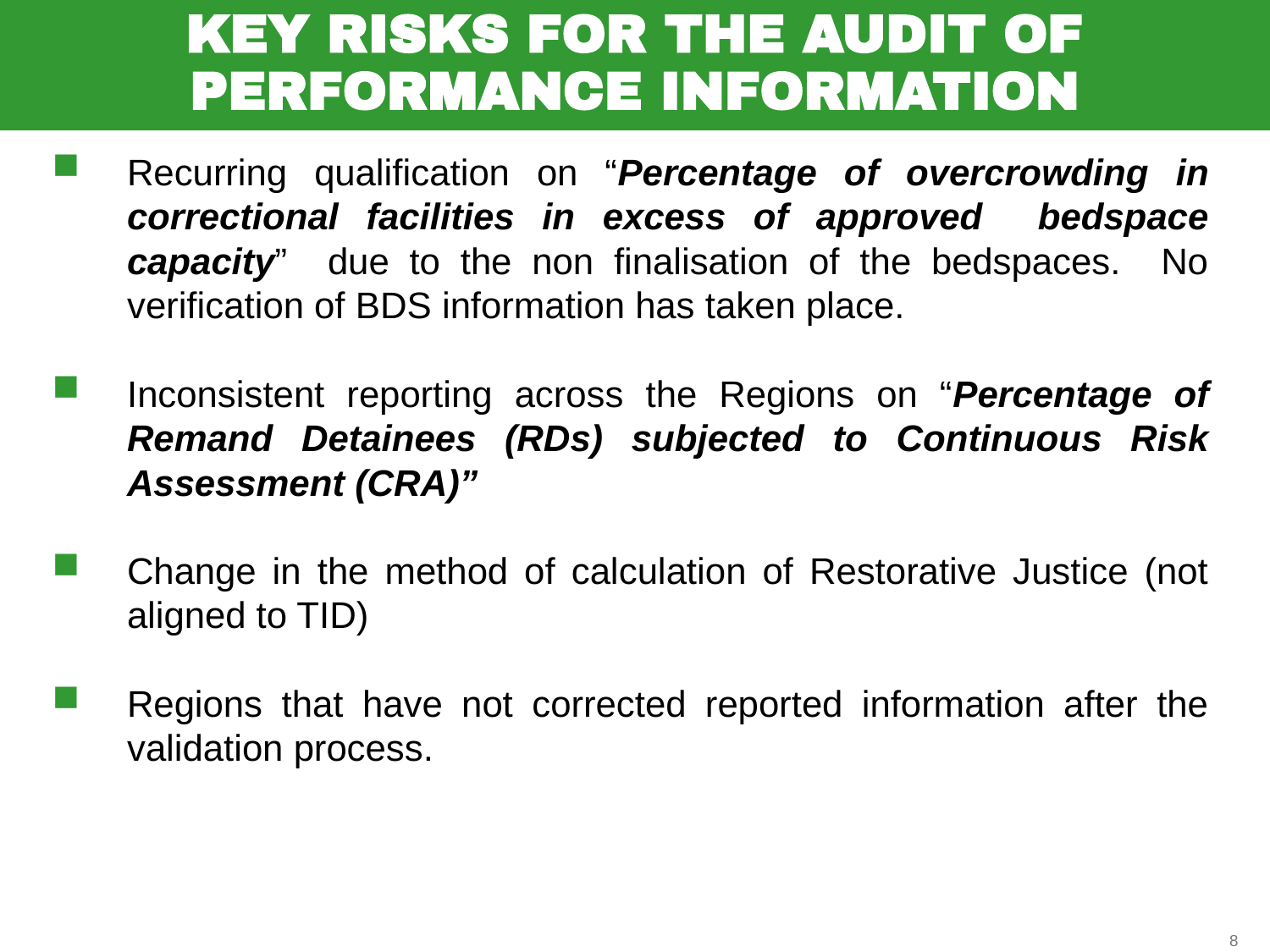

# KEY RISKS FOR THE AUDIT OF PERFORMANCE INFORMATION
Recurring qualification on “Percentage of overcrowding in correctional facilities in excess of approved  bedspace capacity”  due to the non finalisation of the bedspaces.  No verification of BDS information has taken place.
Inconsistent reporting across the Regions on “Percentage of Remand Detainees (RDs) subjected to Continuous Risk Assessment (CRA)”
Change in the method of calculation of Restorative Justice (not aligned to TID)
Regions that have not corrected reported information after the validation process.